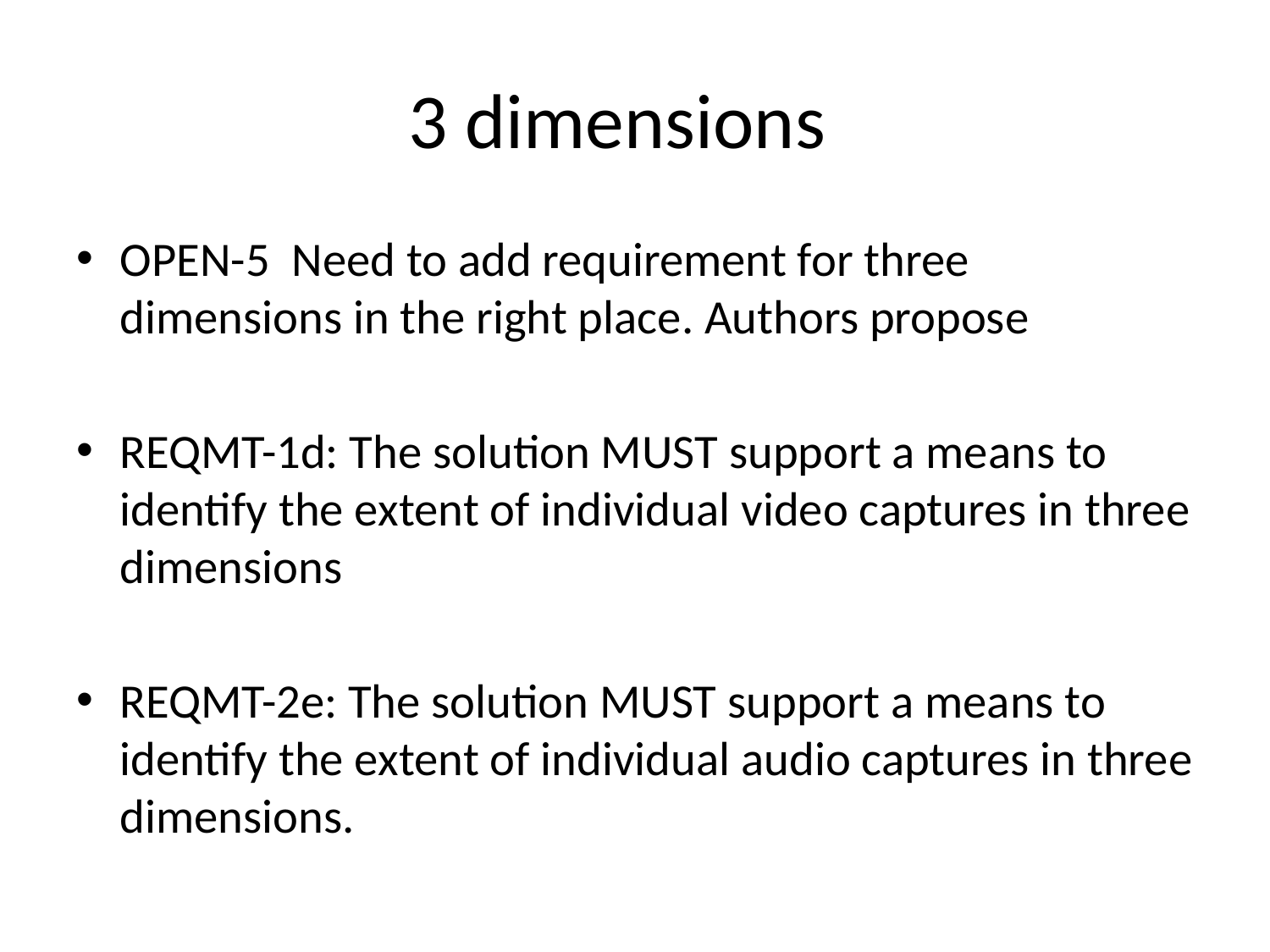

# 3 dimensions
OPEN-5  Need to add requirement for three dimensions in the right place. Authors propose

REQMT-1d: The solution MUST support a means to identify the extent of individual video captures in three dimensions

REQMT-2e: The solution MUST support a means to identify the extent of individual audio captures in three dimensions.